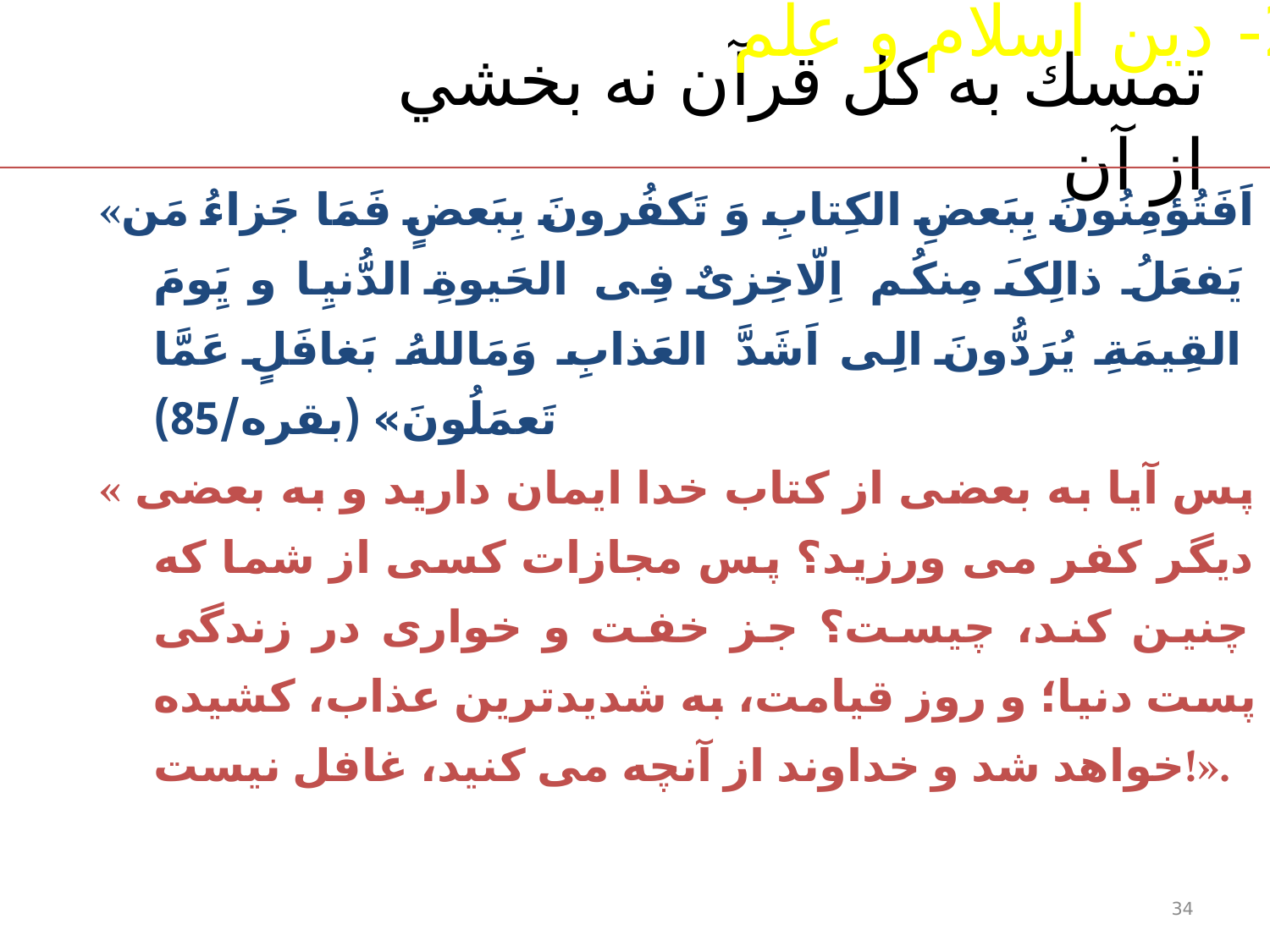

2- دین اسلام و علم
# تمسك به كل قرآن نه بخشي از آن
«اَفَتُؤمِنُونَ بِِبَعضِ الکِتابِ وَ تَکفُرونَ بِبَعضٍ فَمَا جَزاءُ مَن یَفعَلُ ذالِکَ مِنکُم اِلّاخِزیٌ فِی الحَیوةِ الدُّنیِا و یَِومَ القِیمَةِ یُرَدُّونَ الِی اَشَدَّ العَذابِ وَمَاللهُ بَغافَلٍ عَمَّا تَعمَلُونَ» (بقره/85)
« پس آیا به بعضی از کتاب خدا ایمان دارید و به بعضی دیگر کفر می ورزید؟ پس مجازات کسی از شما که چنین کند، چیست؟ جز خفت و خواری در زندگی پست دنیا؛ و روز قیامت، به شدیدترین عذاب، کشیده خواهد شد و خداوند از آنچه می کنید، غافل نیست!».

34